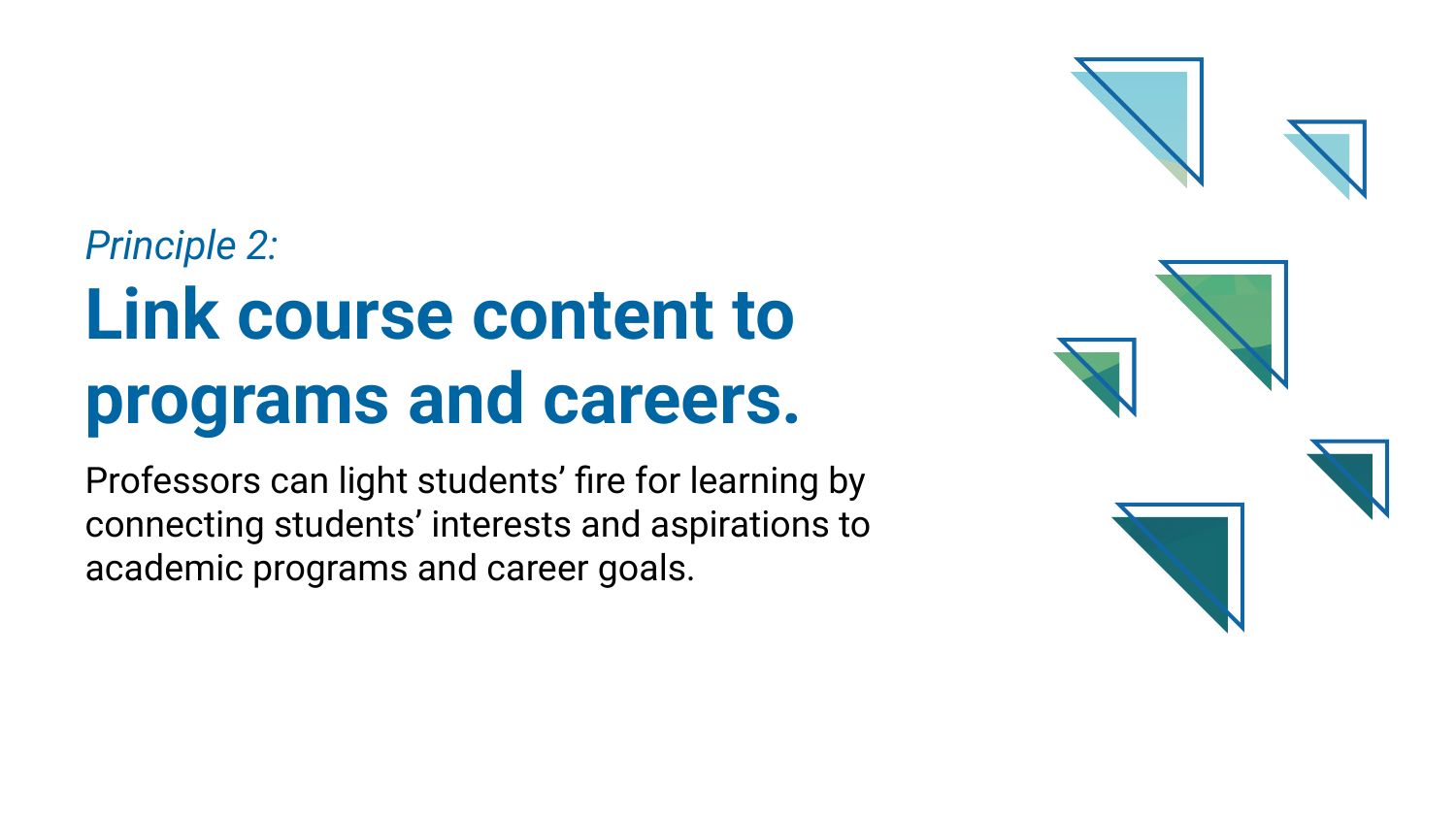

# Principle 2:
Link course content to programs and careers.
Professors can light students’ fire for learning by connecting students’ interests and aspirations to academic programs and career goals.